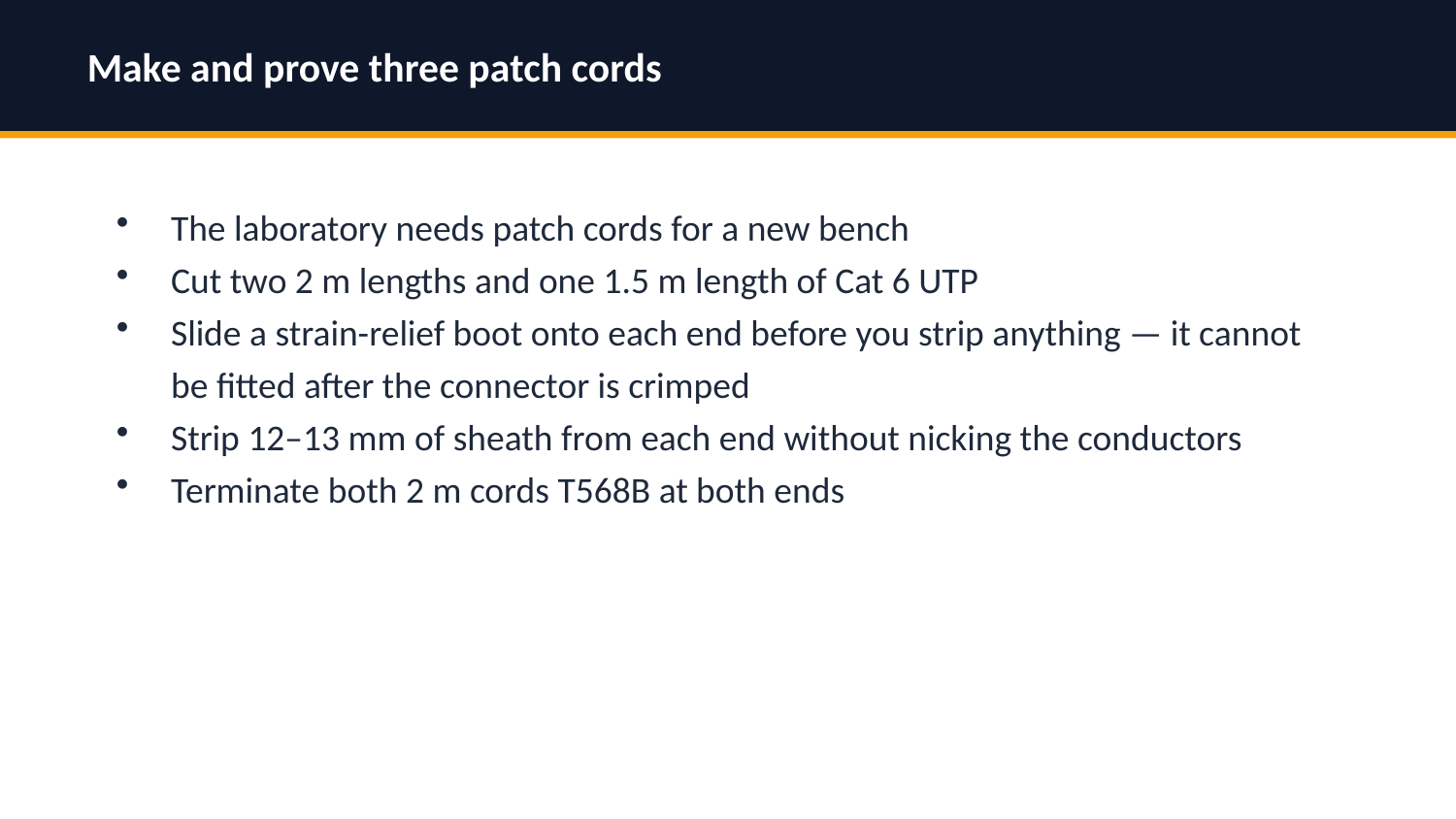

Make and prove three patch cords

The laboratory needs patch cords for a new bench
Cut two 2 m lengths and one 1.5 m length of Cat 6 UTP
Slide a strain-relief boot onto each end before you strip anything — it cannot be fitted after the connector is crimped
Strip 12–13 mm of sheath from each end without nicking the conductors
Terminate both 2 m cords T568B at both ends